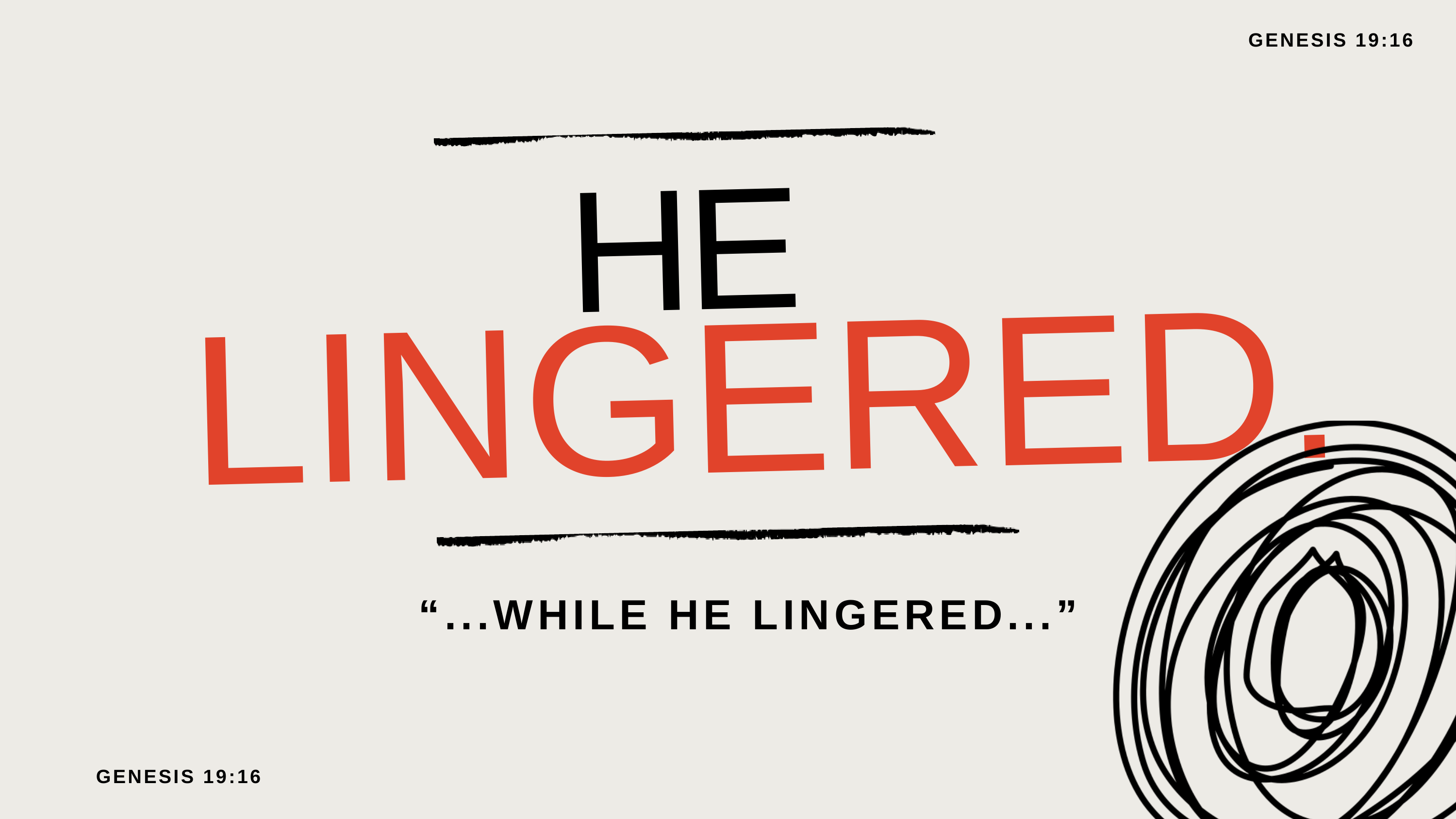

GENESIS 19:16

HE
LINGERED.

“...WHILE HE LINGERED...”
GENESIS 19:16